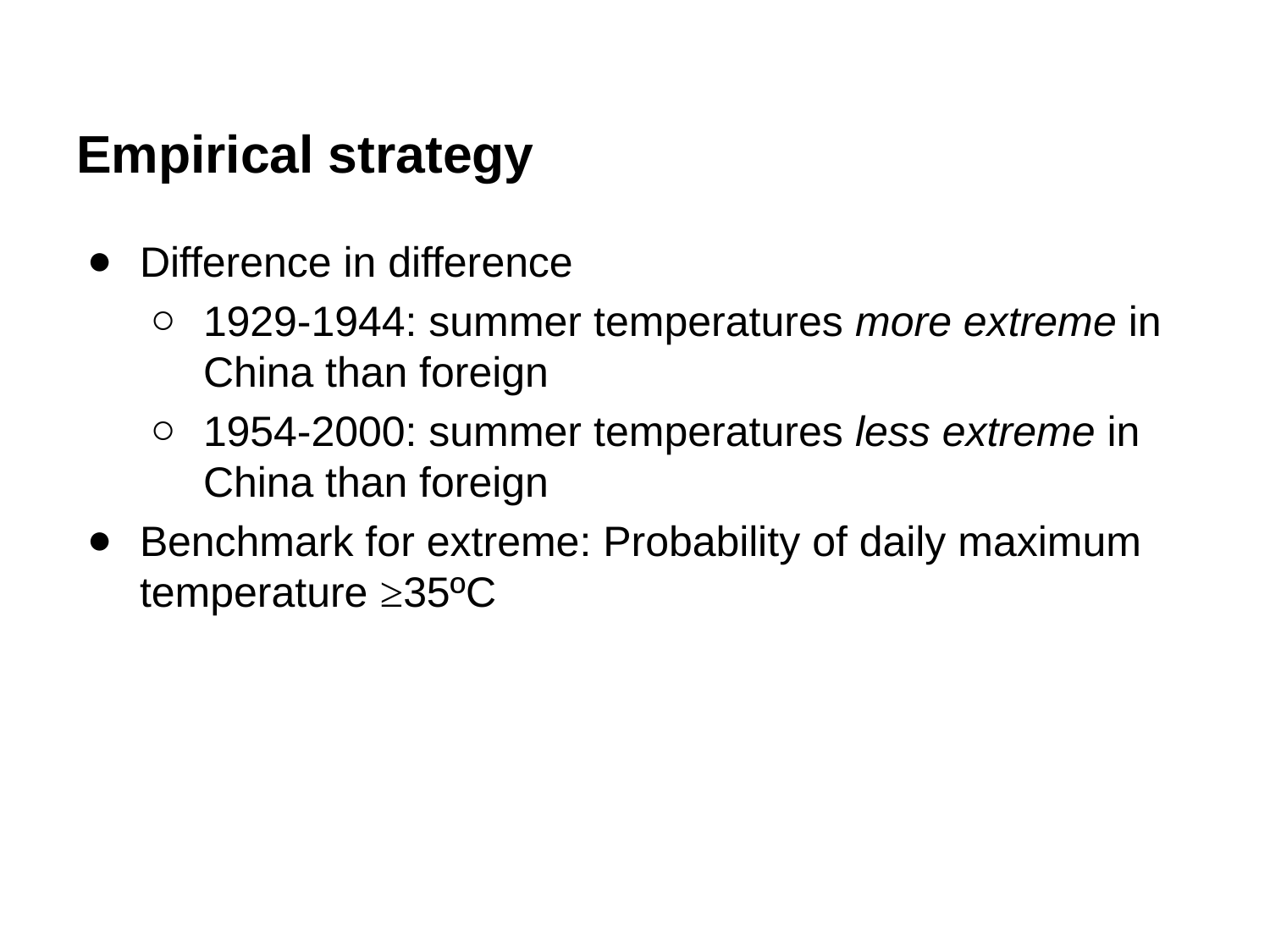

# Empirical strategy
Difference in difference
1929-1944: summer temperatures more extreme in China than foreign
1954-2000: summer temperatures less extreme in China than foreign
Benchmark for extreme: Probability of daily maximum temperature ≥35ºC